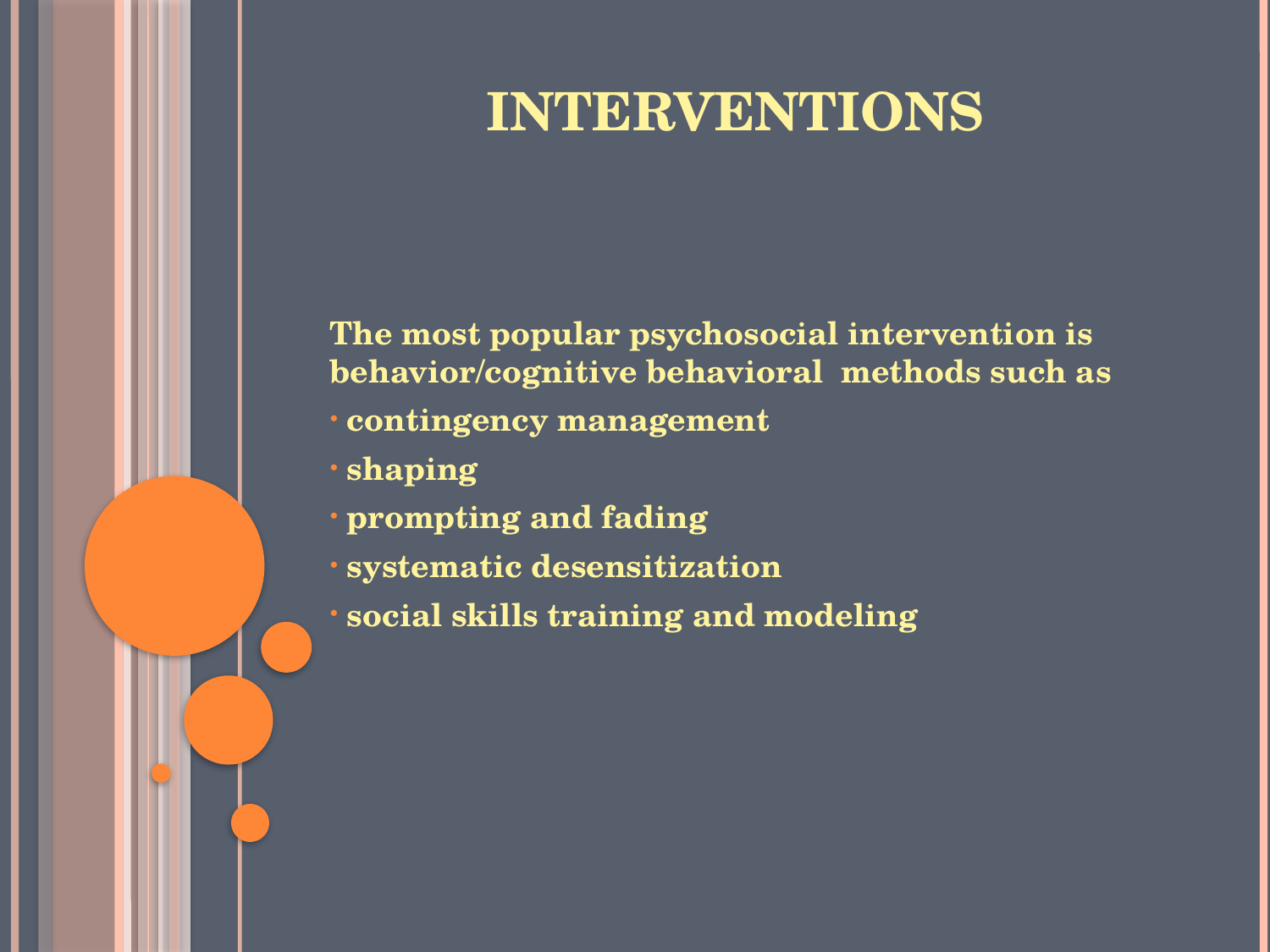

# Interventions
The most popular psychosocial intervention is behavior/cognitive behavioral  methods such as
 contingency management
 shaping
 prompting and fading
 systematic desensitization
 social skills training and modeling